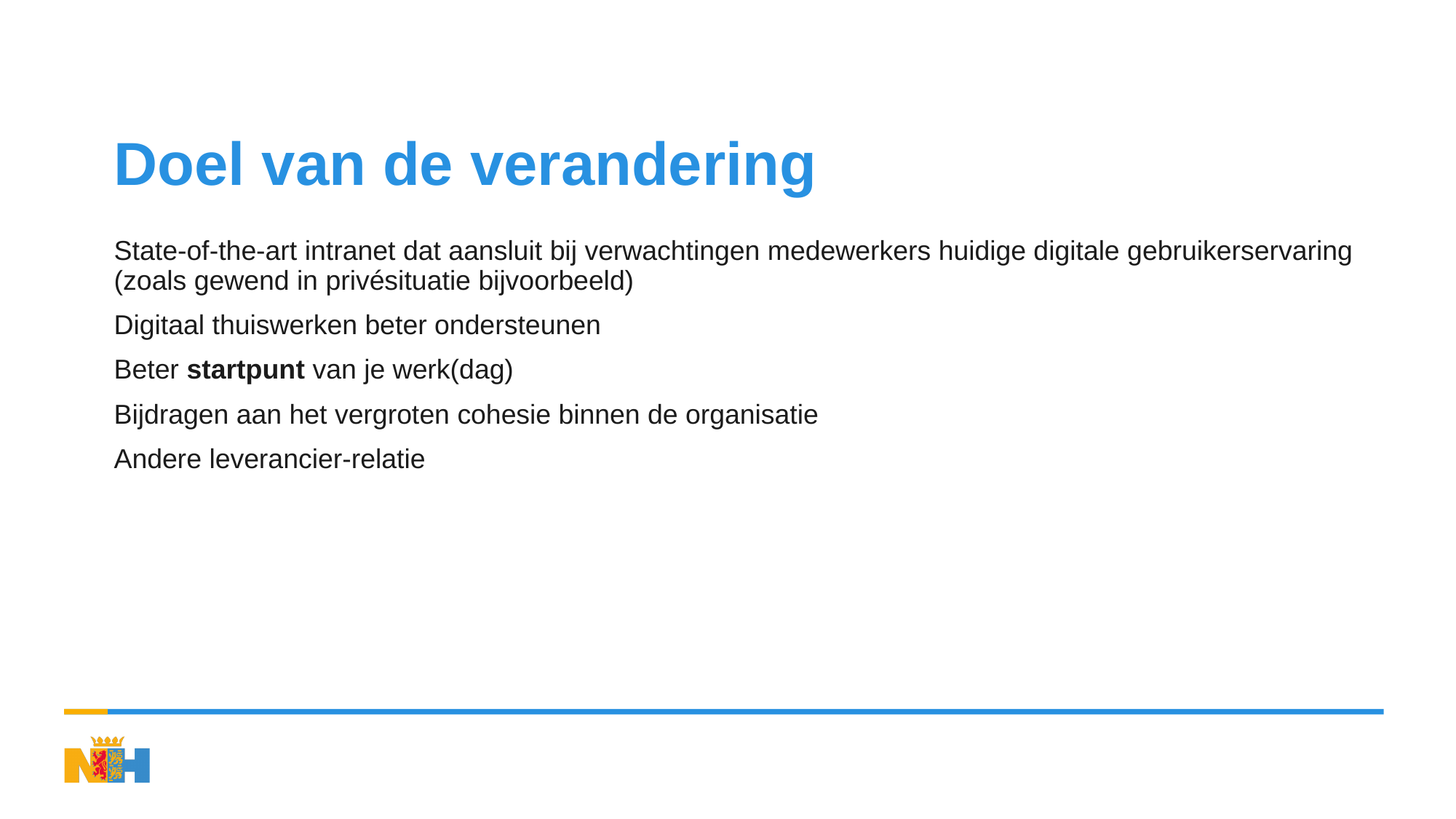

# Doel van de verandering
State-of-the-art intranet dat aansluit bij verwachtingen medewerkers huidige digitale gebruikerservaring (zoals gewend in privésituatie bijvoorbeeld)
Digitaal thuiswerken beter ondersteunen
Beter startpunt van je werk(dag)
Bijdragen aan het vergroten cohesie binnen de organisatie
Andere leverancier-relatie